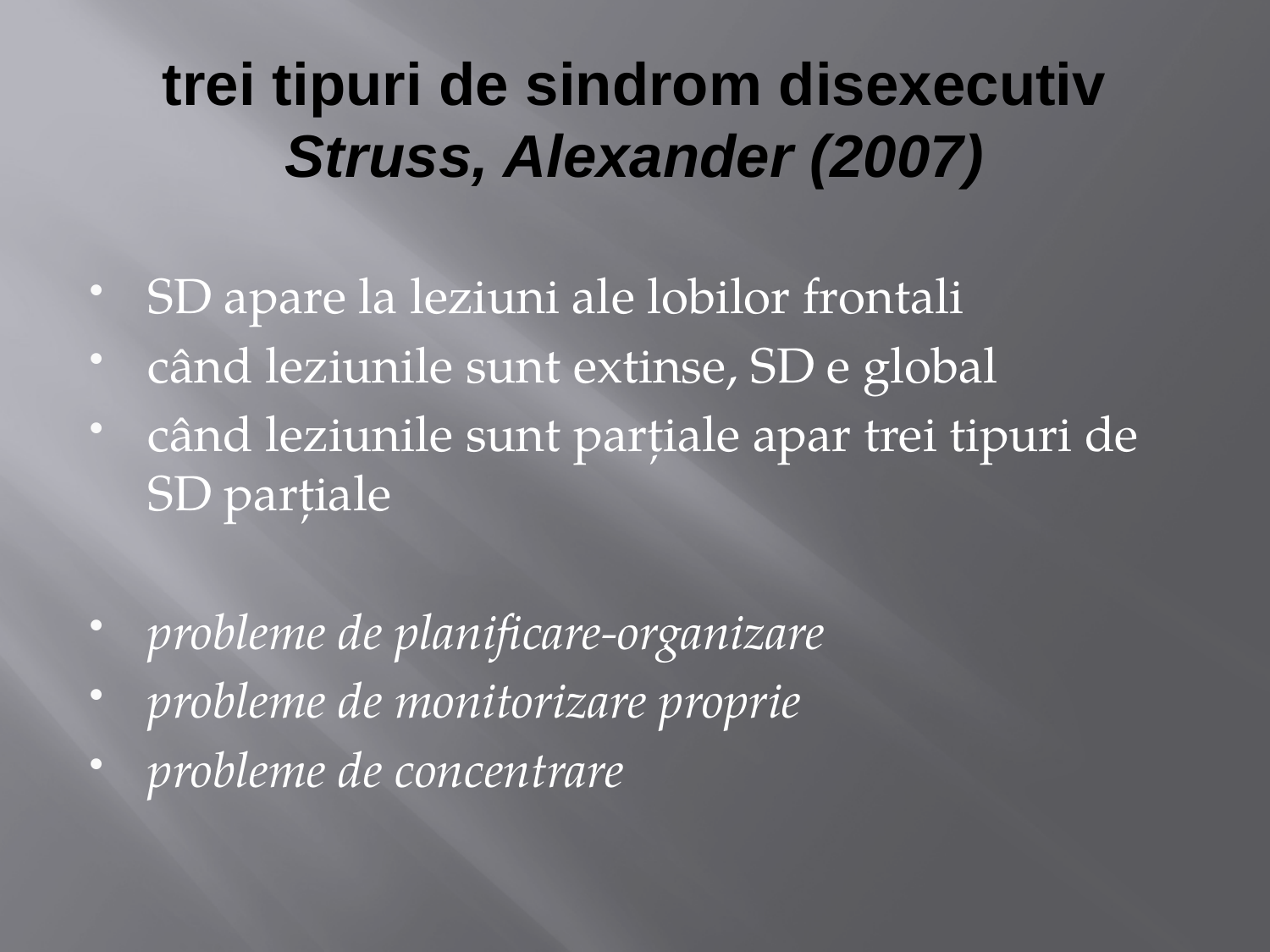

# trei tipuri de sindrom disexecutiv Struss, Alexander (2007)
SD apare la leziuni ale lobilor frontali
când leziunile sunt extinse, SD e global
când leziunile sunt parţiale apar trei tipuri de SD parţiale

probleme de planificare-organizare
probleme de monitorizare proprie
probleme de concentrare